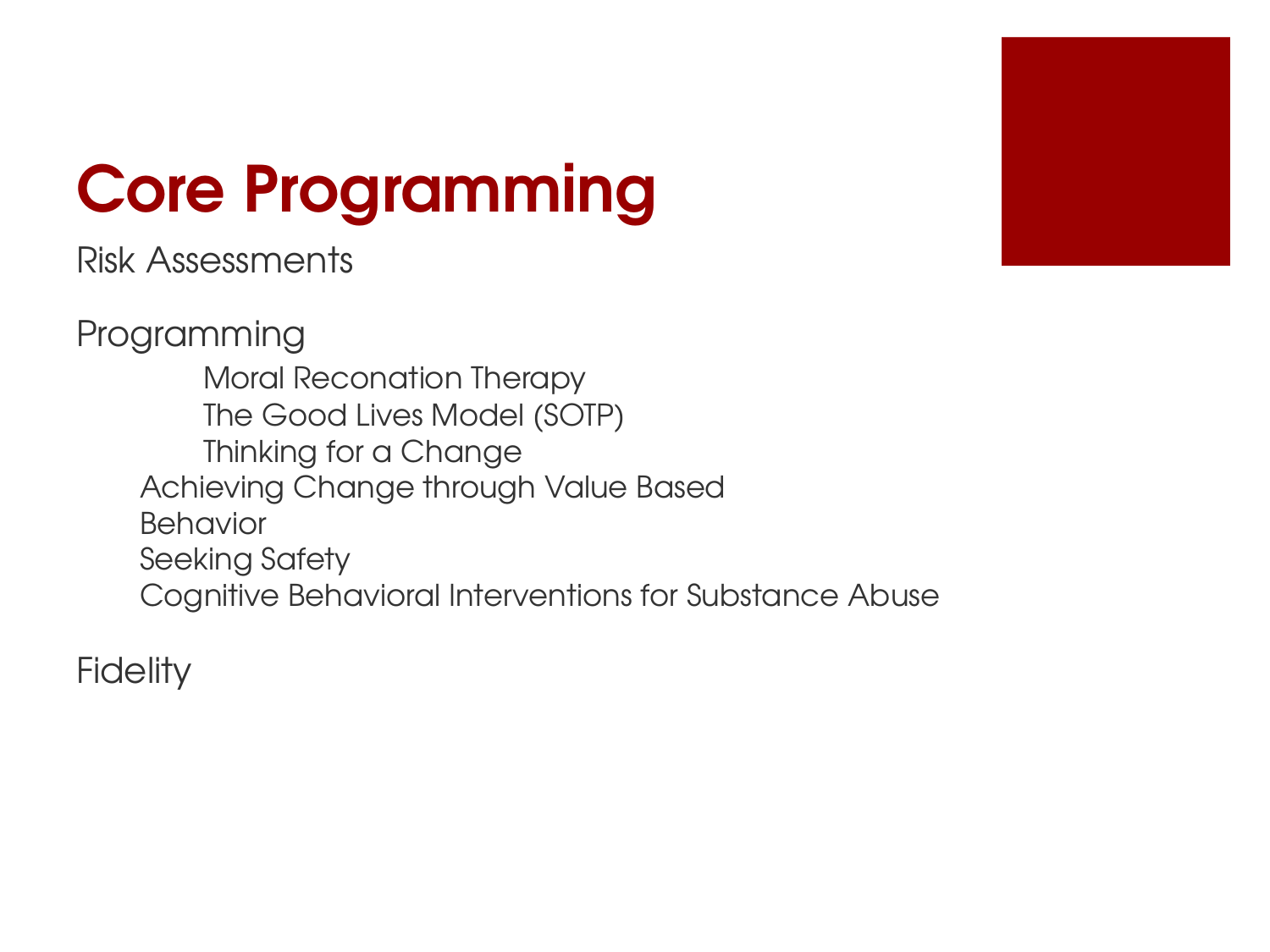

# Core Programming
Risk Assessments
Programming
	Moral Reconation Therapy
	The Good Lives Model (SOTP)
	Thinking for a Change
Achieving Change through Value Based
Behavior
Seeking Safety
Cognitive Behavioral Interventions for Substance Abuse

Fidelity